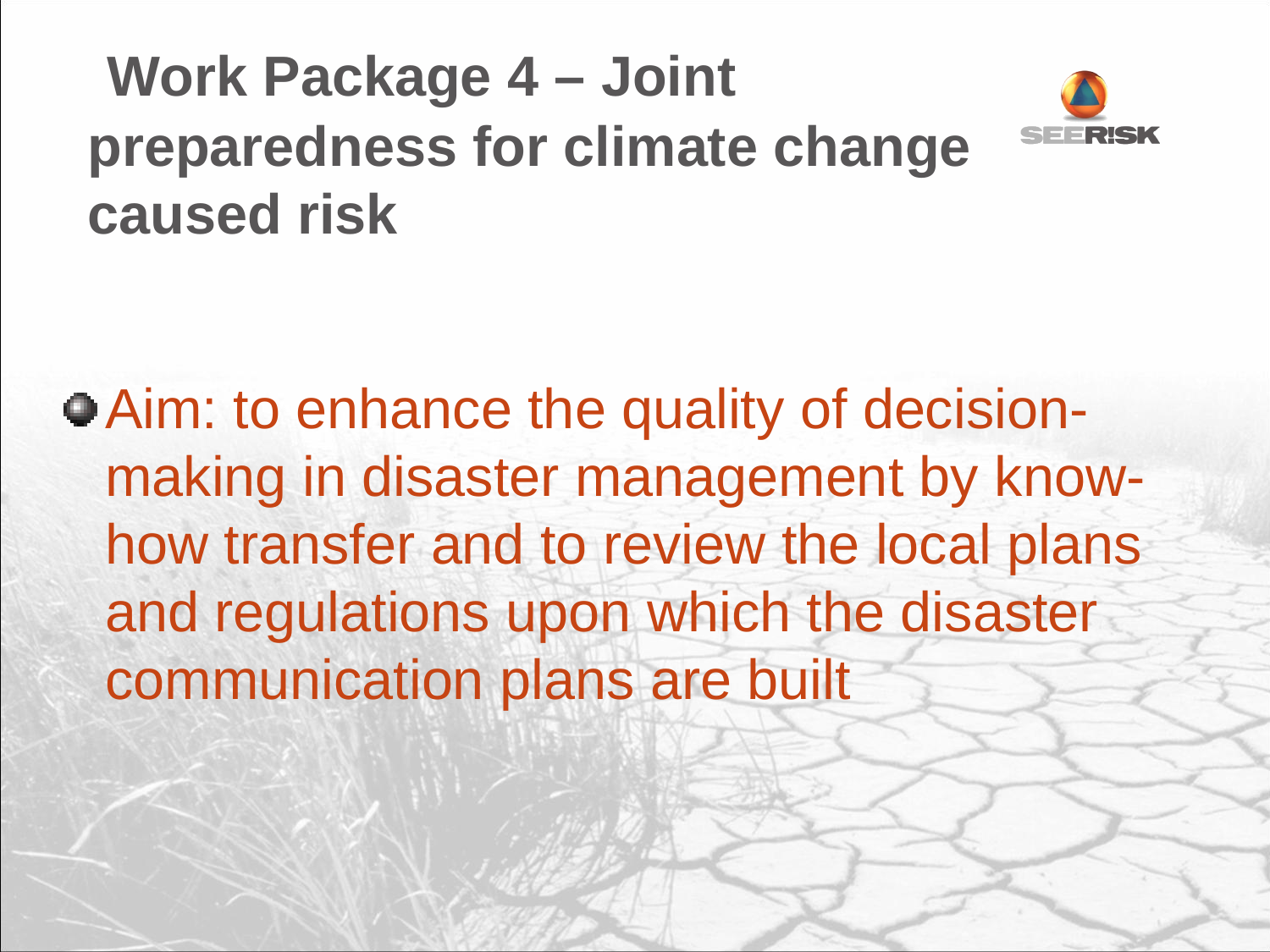

# Work Package 4 – Joint preparedness for climate change caused risk
Aim: to enhance the quality of decision-making in disaster management by know-how transfer and to review the local plans and regulations upon which the disaster communication plans are built